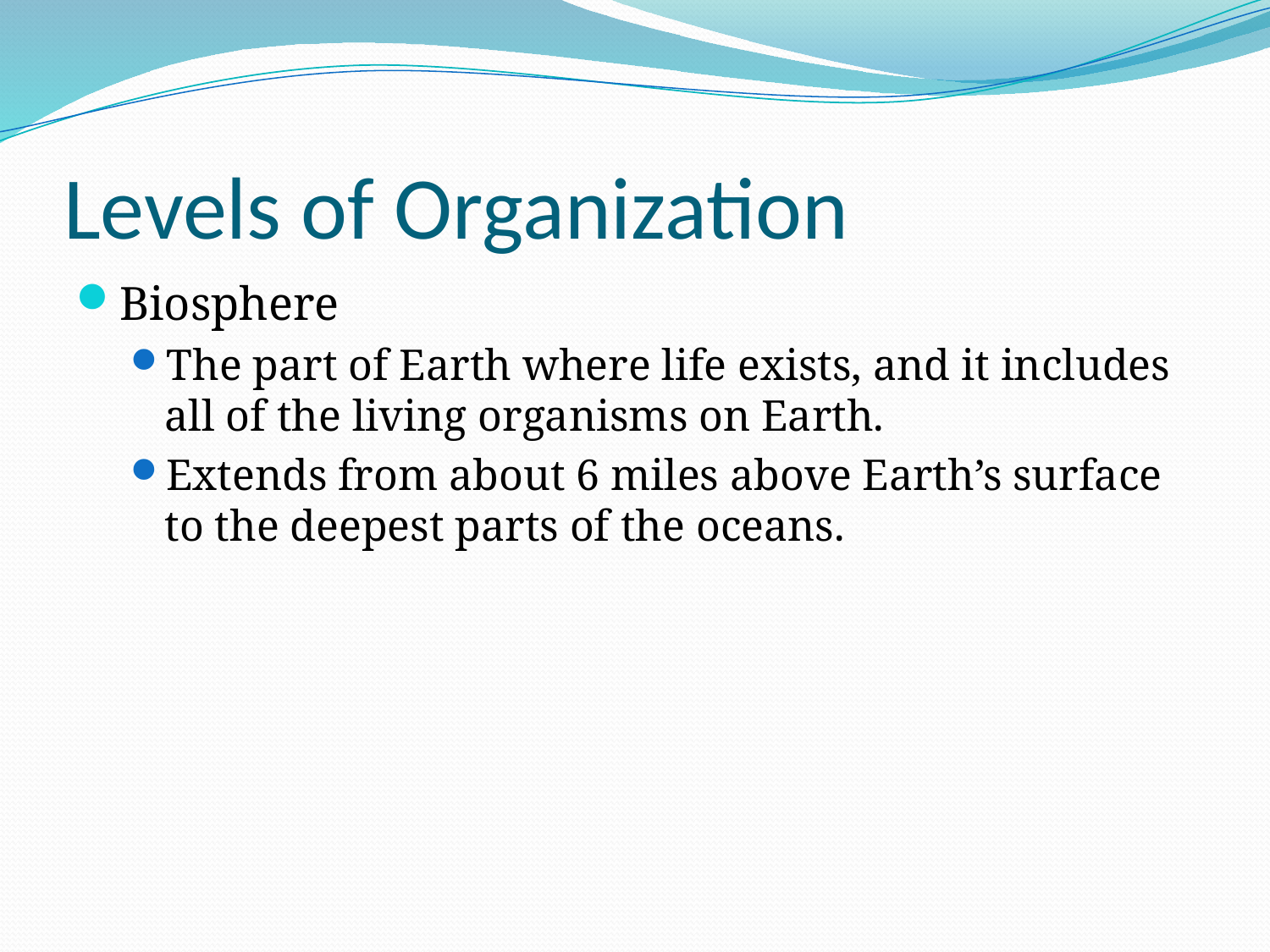

# Levels of Organization
Biosphere
The part of Earth where life exists, and it includes all of the living organisms on Earth.
Extends from about 6 miles above Earth’s surface to the deepest parts of the oceans.